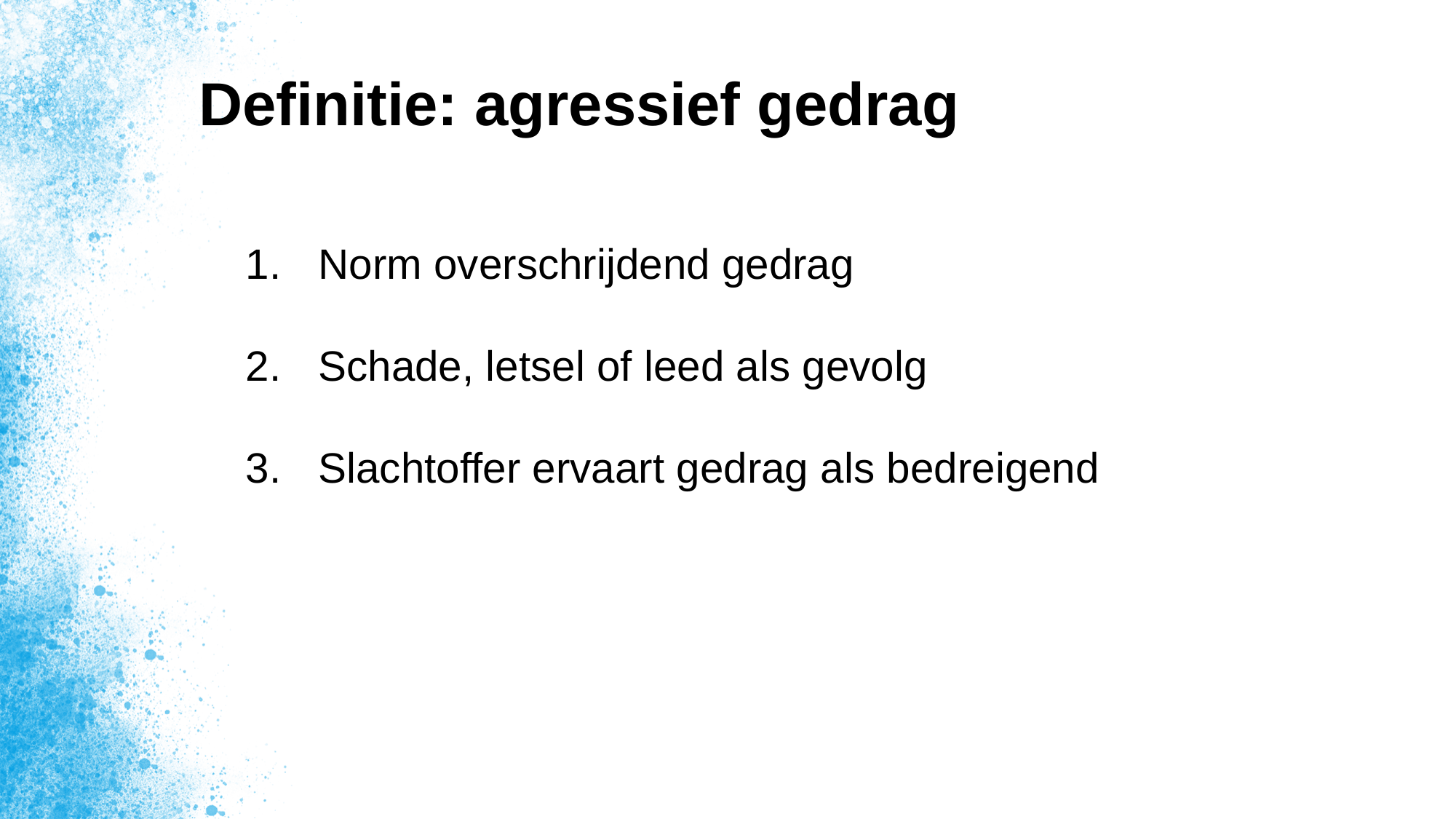

# Definitie: agressief gedrag
Norm overschrijdend gedrag

Schade, letsel of leed als gevolg

Slachtoffer ervaart gedrag als bedreigend